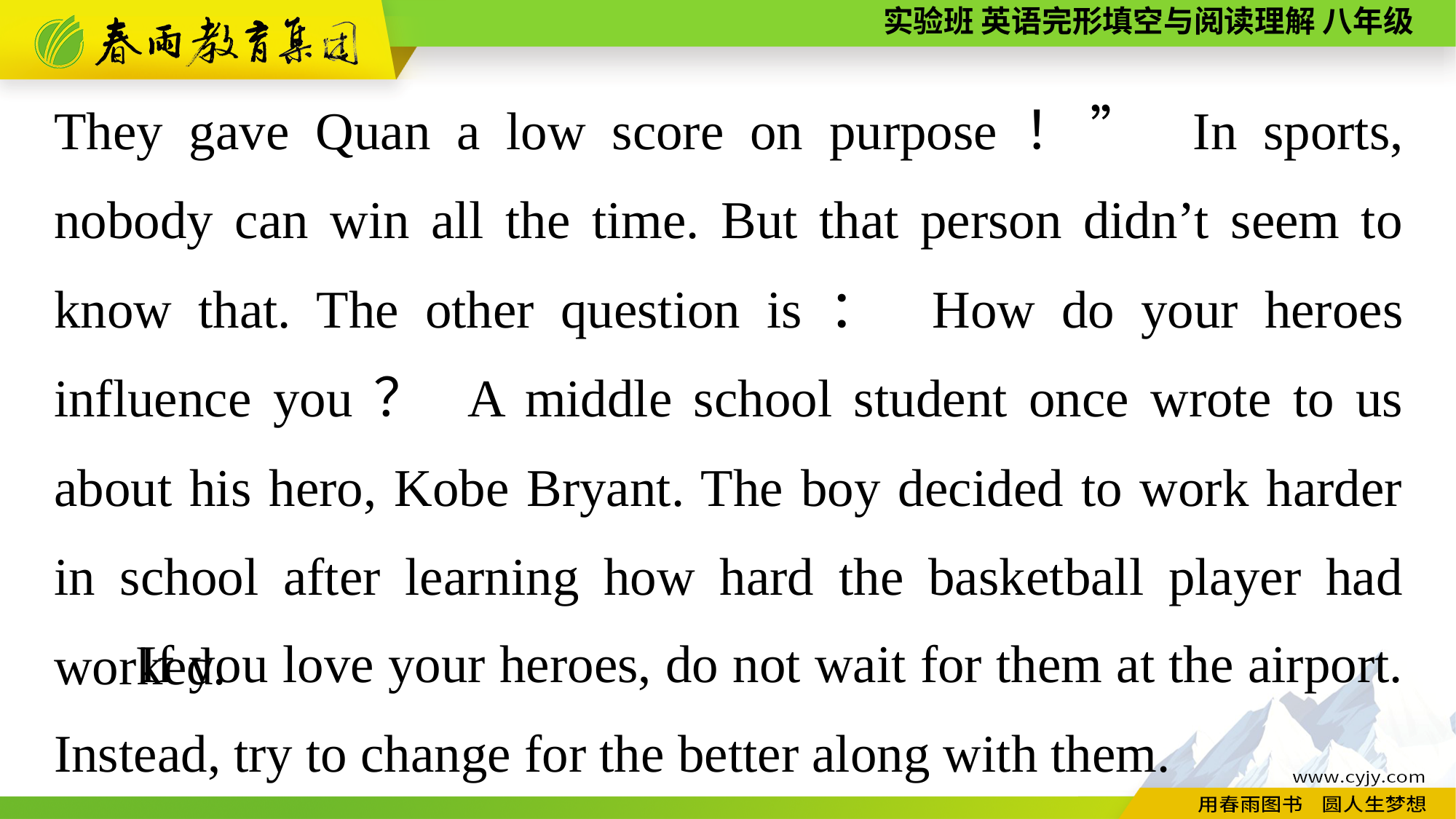

They gave Quan a low score on purpose！” In sports, nobody can win all the time. But that person didn’t seem to know that. The other question is： How do your heroes influence you？ A middle school student once wrote to us about his hero, Kobe Bryant. The boy decided to work harder in school after learning how hard the basketball player had worked.
If you love your heroes, do not wait for them at the airport. Instead, try to change for the better along with them.